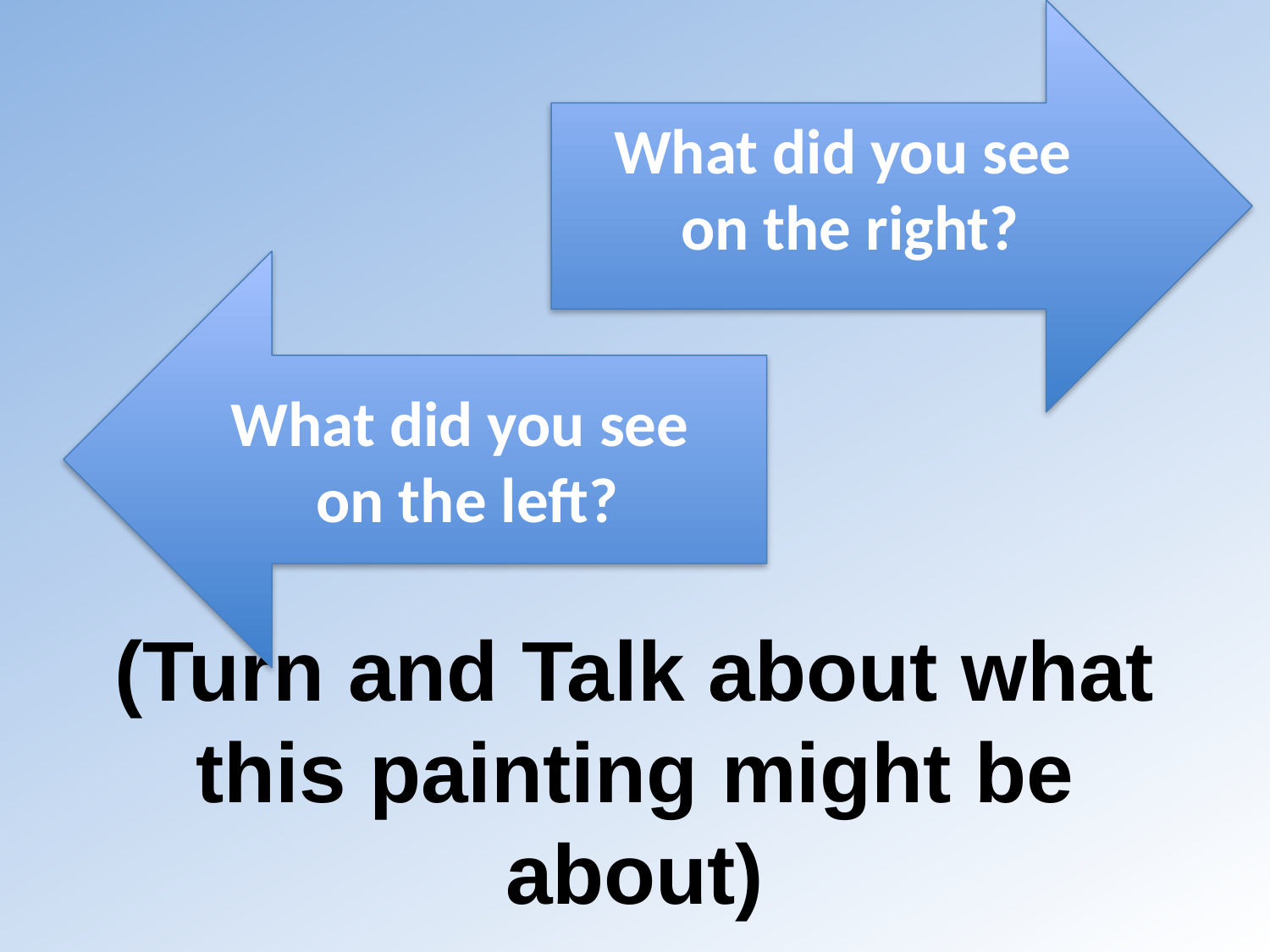

What did you see
on the right?
What did you see
on the left?
# (Turn and Talk about what this painting might be about)